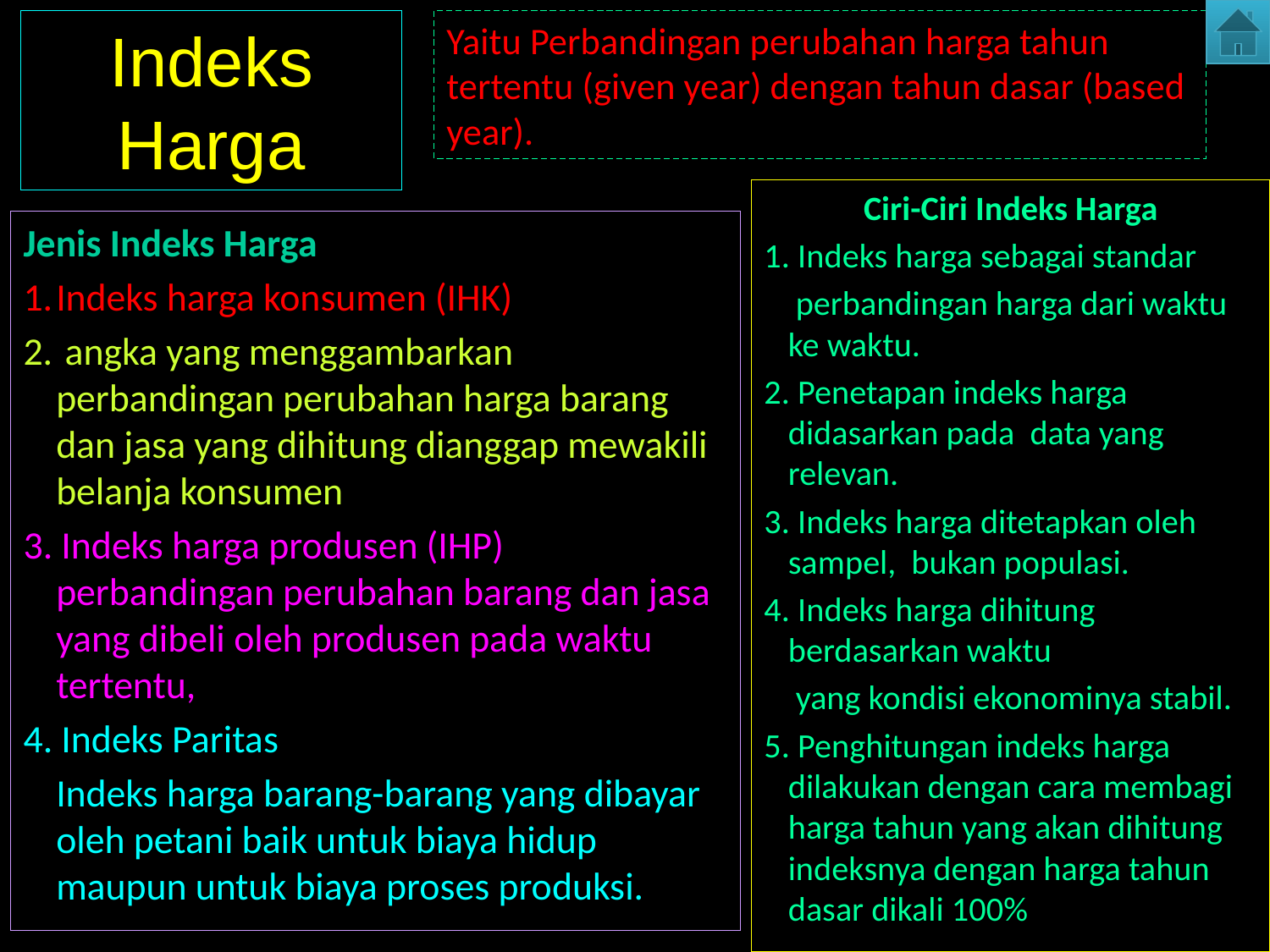

# Indeks Harga
Yaitu Perbandingan perubahan harga tahun tertentu (given year) dengan tahun dasar (based year).
Ciri-Ciri Indeks Harga
1. Indeks harga sebagai standar
	 perbandingan harga dari waktu ke waktu.
2. Penetapan indeks harga didasarkan pada  data yang relevan.
3. Indeks harga ditetapkan oleh sampel,  bukan populasi.
4. Indeks harga dihitung berdasarkan waktu
	 yang kondisi ekonominya stabil.
5. Penghitungan indeks harga dilakukan dengan cara membagi harga tahun yang akan dihitung indeksnya dengan harga tahun dasar dikali 100%
Jenis Indeks Harga
Indeks harga konsumen (IHK)
 angka yang menggambarkan perbandingan perubahan harga barang dan jasa yang dihitung dianggap mewakili belanja konsumen
3. Indeks harga produsen (IHP) perbandingan perubahan barang dan jasa yang dibeli oleh produsen pada waktu tertentu,
4. Indeks Paritas
 	Indeks harga barang-barang yang dibayar oleh petani baik untuk biaya hidup maupun untuk biaya proses produksi.